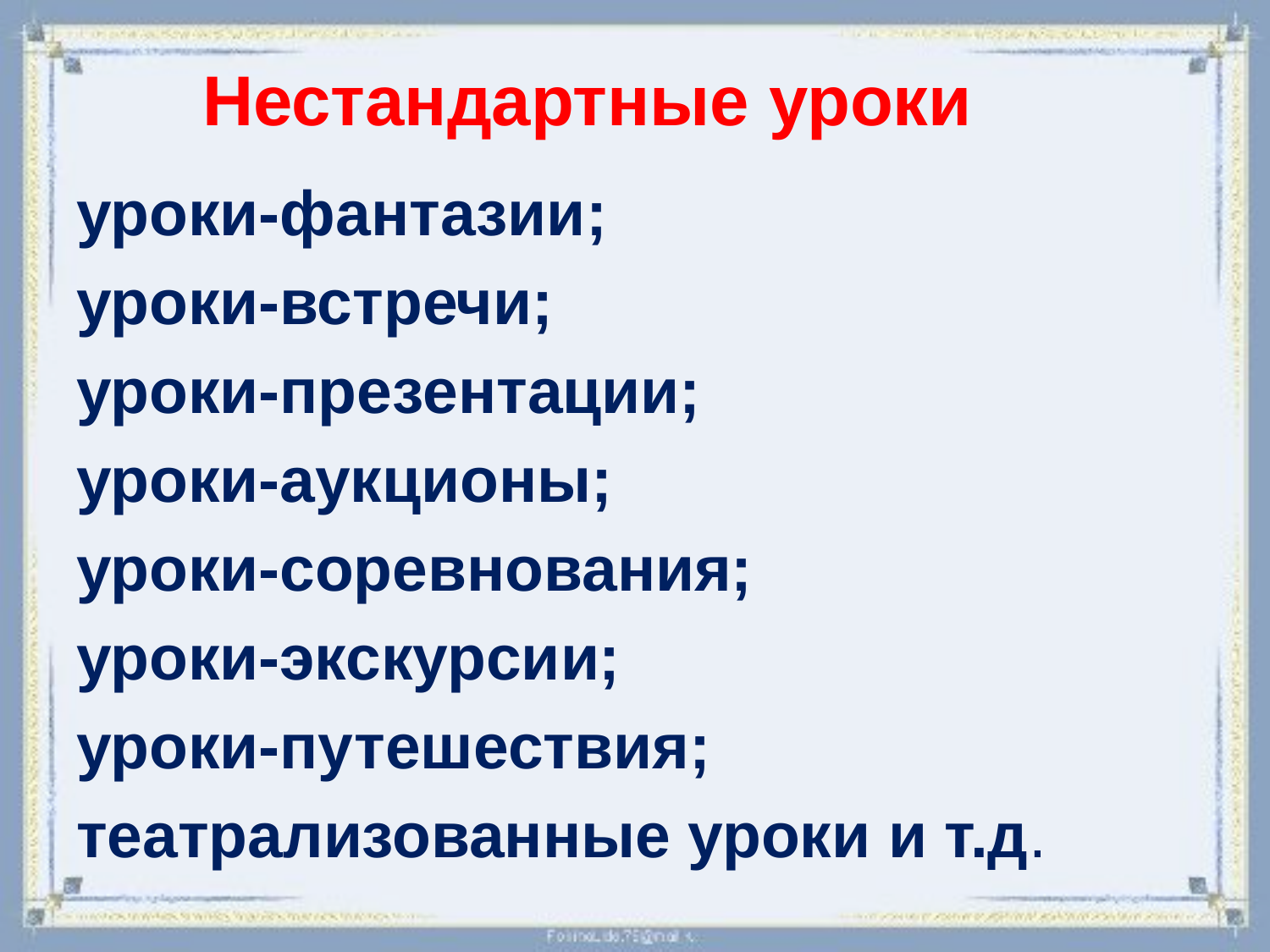

# Нестандартные уроки
уроки-фантазии;
уроки-встречи;
уроки-презентации;
уроки-аукционы;
уроки-соревнования;
уроки-экскурсии;
уроки-путешествия;
театрализованные уроки и т.д.